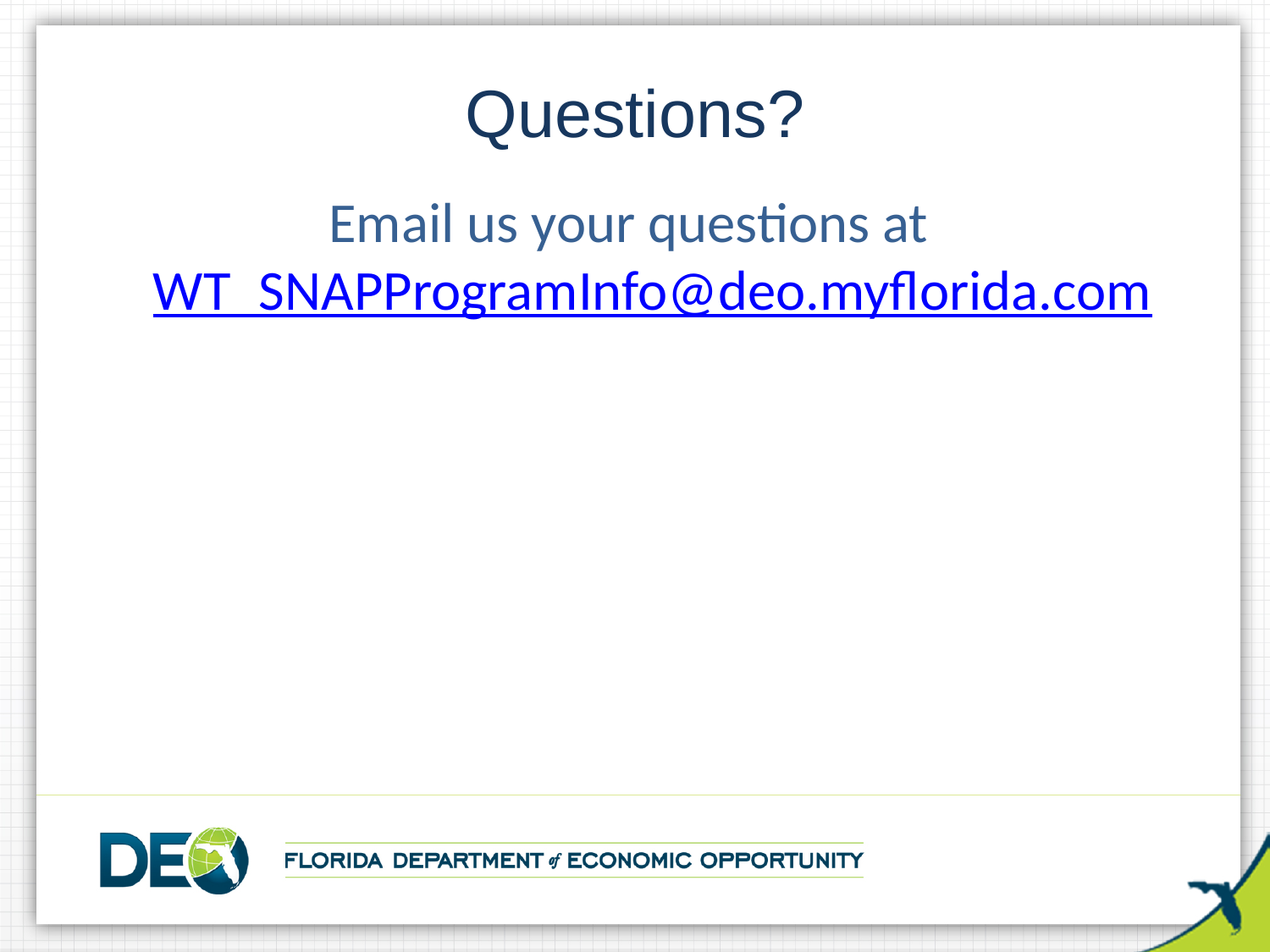

# Questions?
Email us your questions at WT_SNAPProgramInfo@deo.myflorida.com